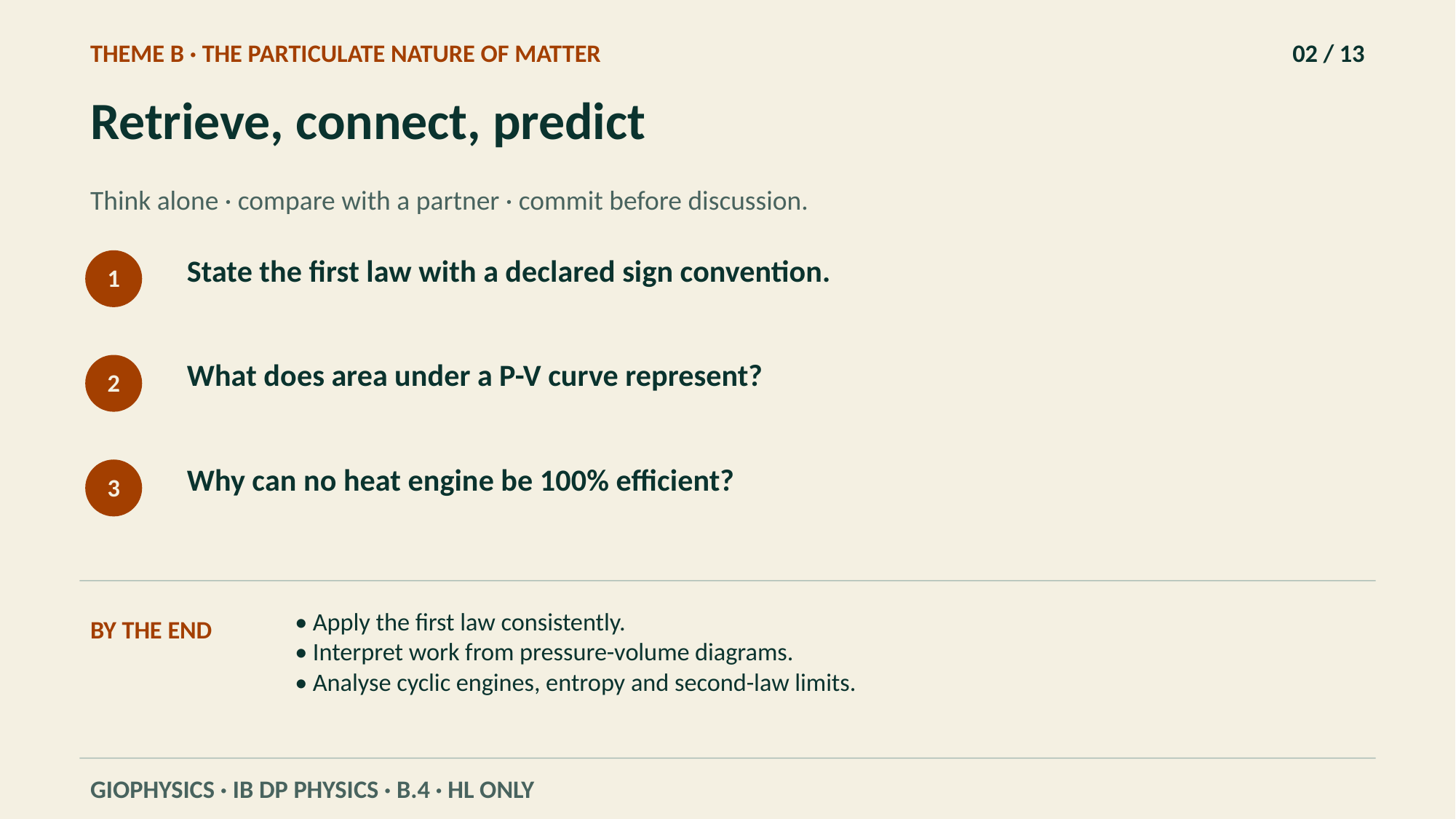

THEME B · THE PARTICULATE NATURE OF MATTER
02 / 13
Retrieve, connect, predict
Think alone · compare with a partner · commit before discussion.
State the first law with a declared sign convention.

1
What does area under a P-V curve represent?

2
Why can no heat engine be 100% efficient?

3

• Apply the first law consistently.
• Interpret work from pressure-volume diagrams.
• Analyse cyclic engines, entropy and second-law limits.
BY THE END

GIOPHYSICS · IB DP PHYSICS · B.4 · HL ONLY